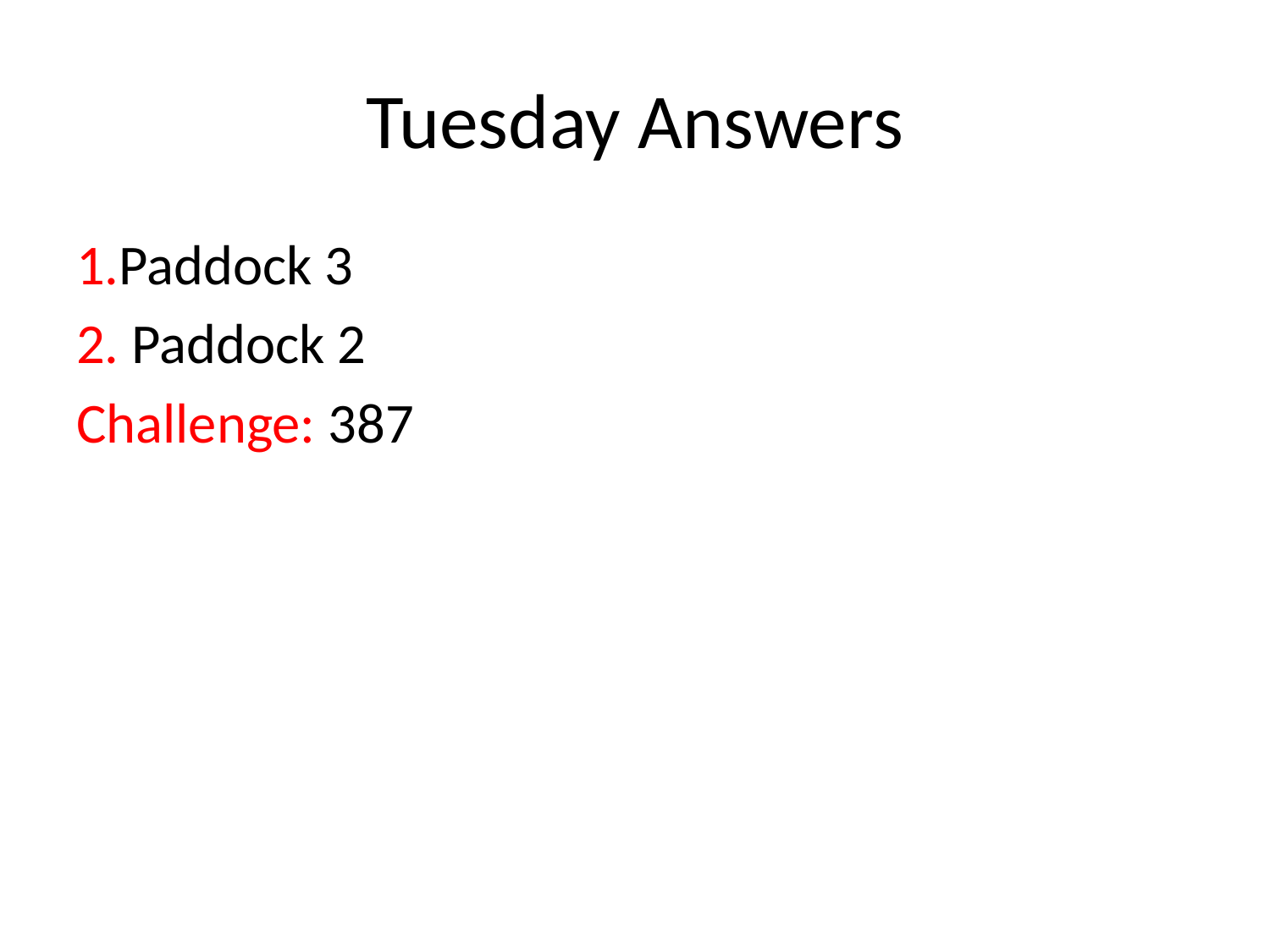

# Tuesday Answers
1.Paddock 3
2. Paddock 2
Challenge: 387